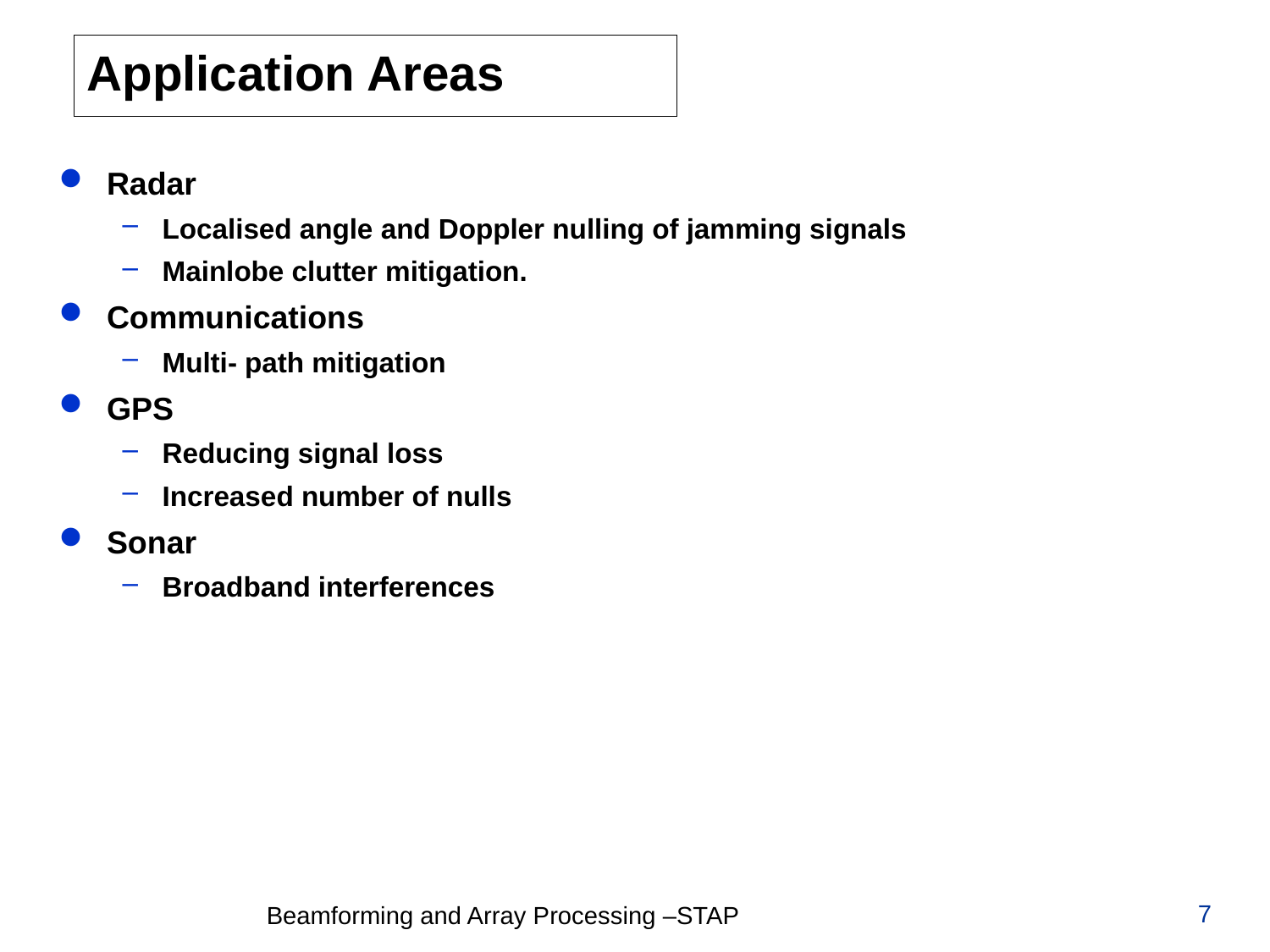

# Application Areas
Radar
Localised angle and Doppler nulling of jamming signals
Mainlobe clutter mitigation.
Communications
Multi- path mitigation
GPS
Reducing signal loss
Increased number of nulls
Sonar
Broadband interferences
7